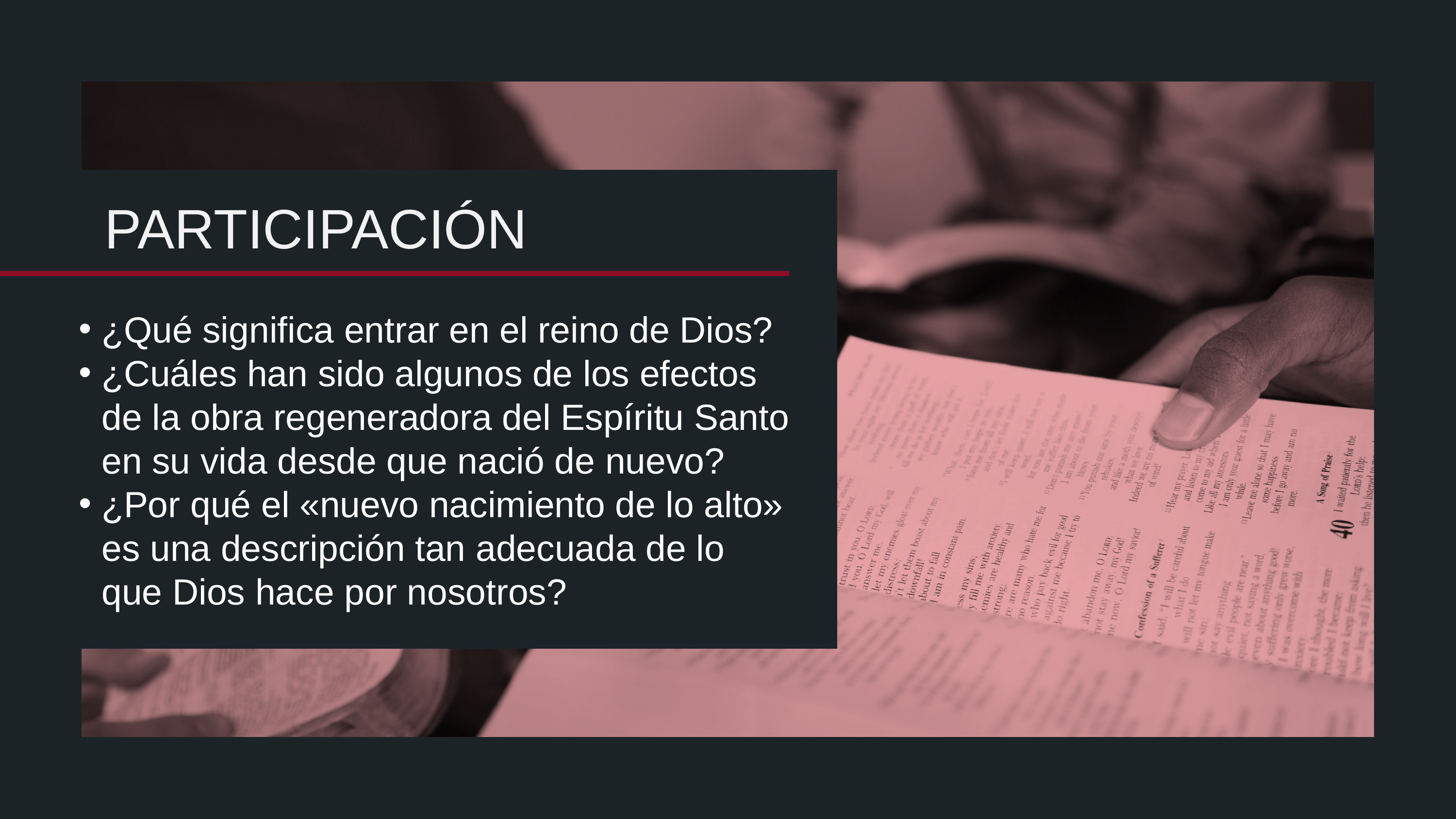

¿Qué significa entrar en el reino de Dios?
¿Cuáles han sido algunos de los efectos de la obra regeneradora del Espíritu Santo en su vida desde que nació de nuevo?
¿Por qué el «nuevo nacimiento de lo alto» es una descripción tan adecuada de lo que Dios hace por nosotros?